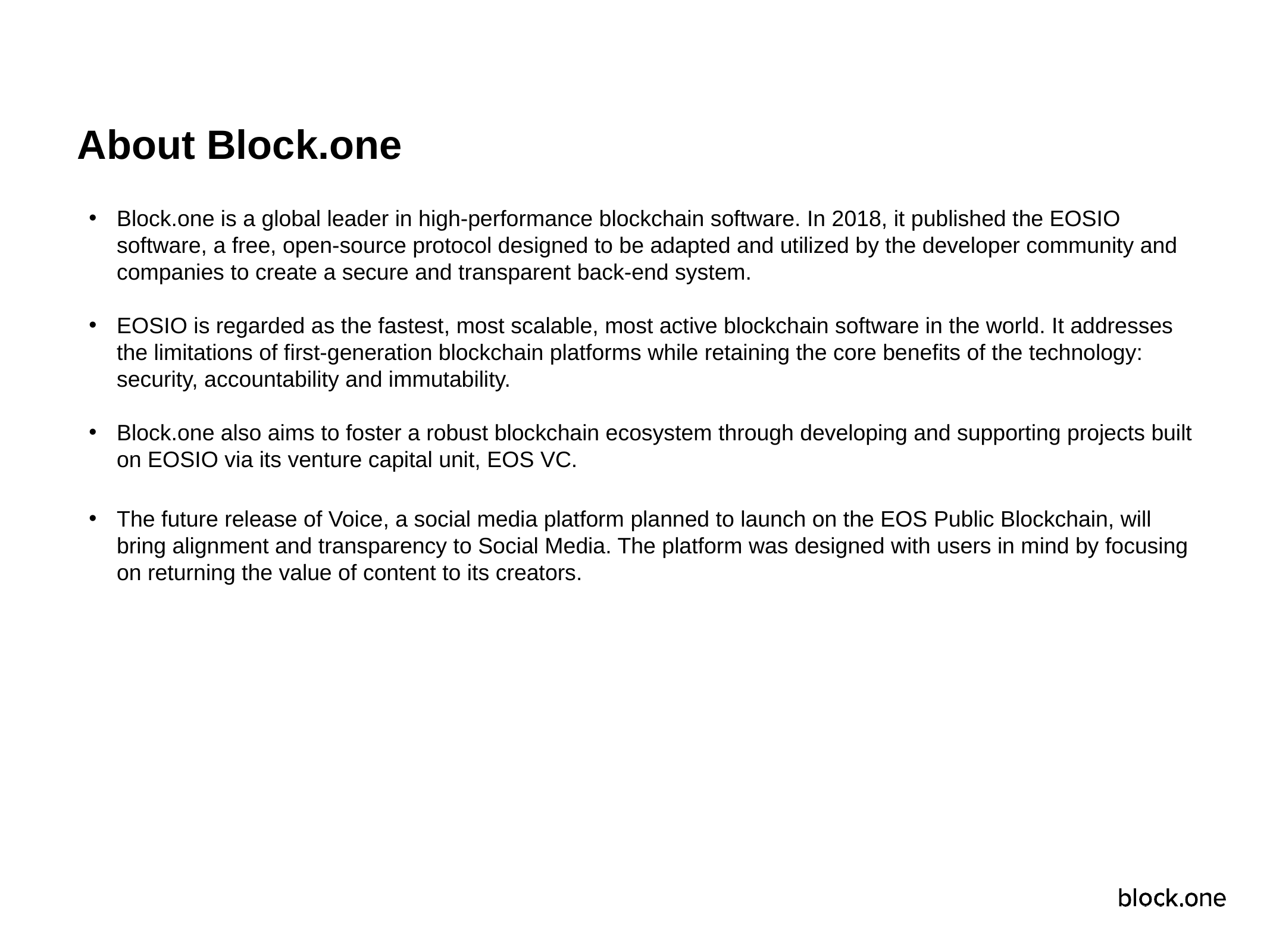

About Block.one
Block.one is a global leader in high-performance blockchain software. In 2018, it published the EOSIO software, a free, open-source protocol designed to be adapted and utilized by the developer community and companies to create a secure and transparent back-end system.

EOSIO is regarded as the fastest, most scalable, most active blockchain software in the world. It addresses the limitations of first-generation blockchain platforms while retaining the core benefits of the technology: security, accountability and immutability.

Block.one also aims to foster a robust blockchain ecosystem through developing and supporting projects built on EOSIO via its venture capital unit, EOS VC.

The future release of Voice, a social media platform planned to launch on the EOS Public Blockchain, will bring alignment and transparency to Social Media. The platform was designed with users in mind by focusing on returning the value of content to its creators.